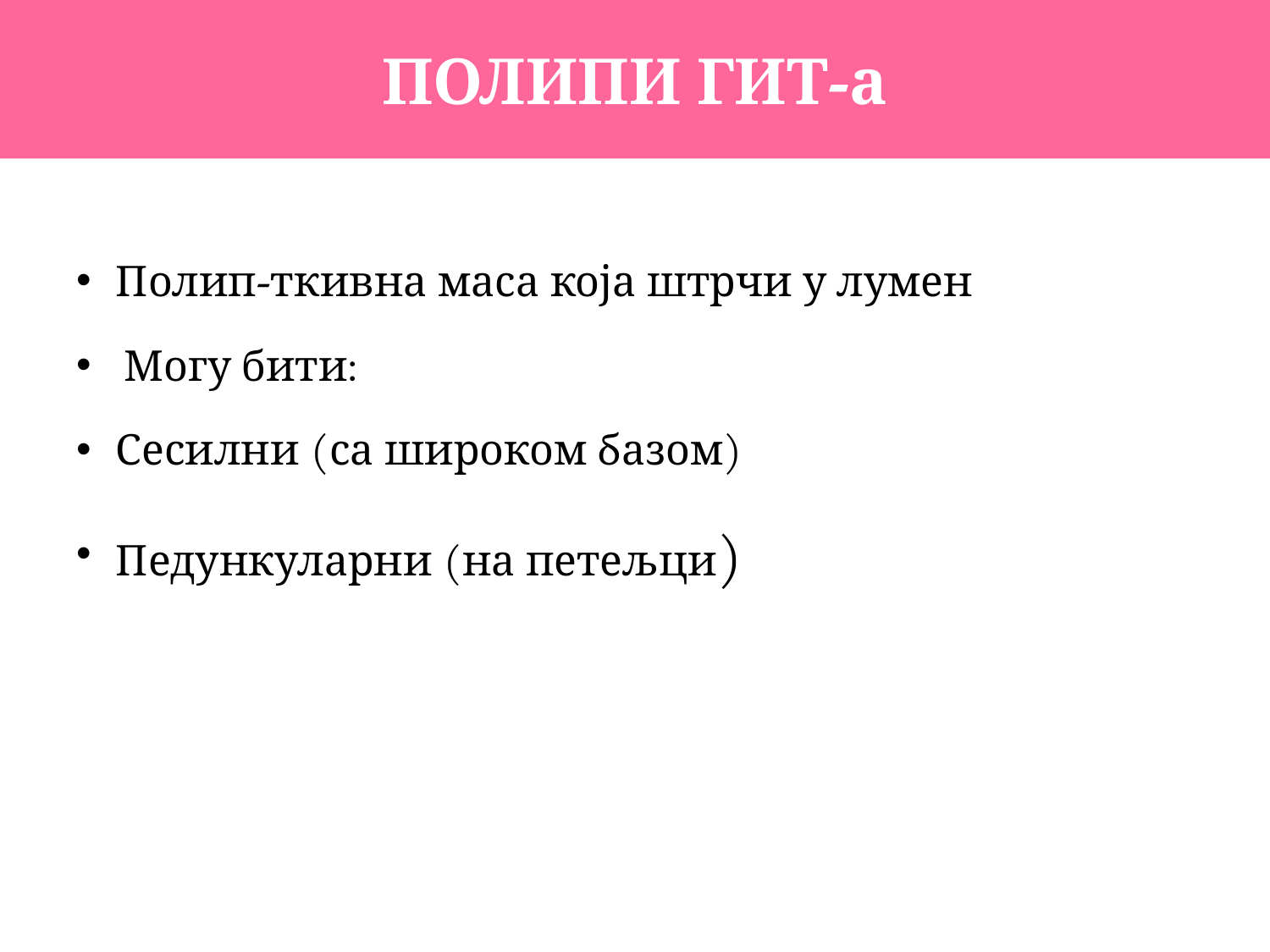

# ПОЛИПИ ГИТ-а
Полип-ткивна маса која штрчи у лумен
Могу бити:
Сесилни (са широком базом)
Педункуларни (на петељци)